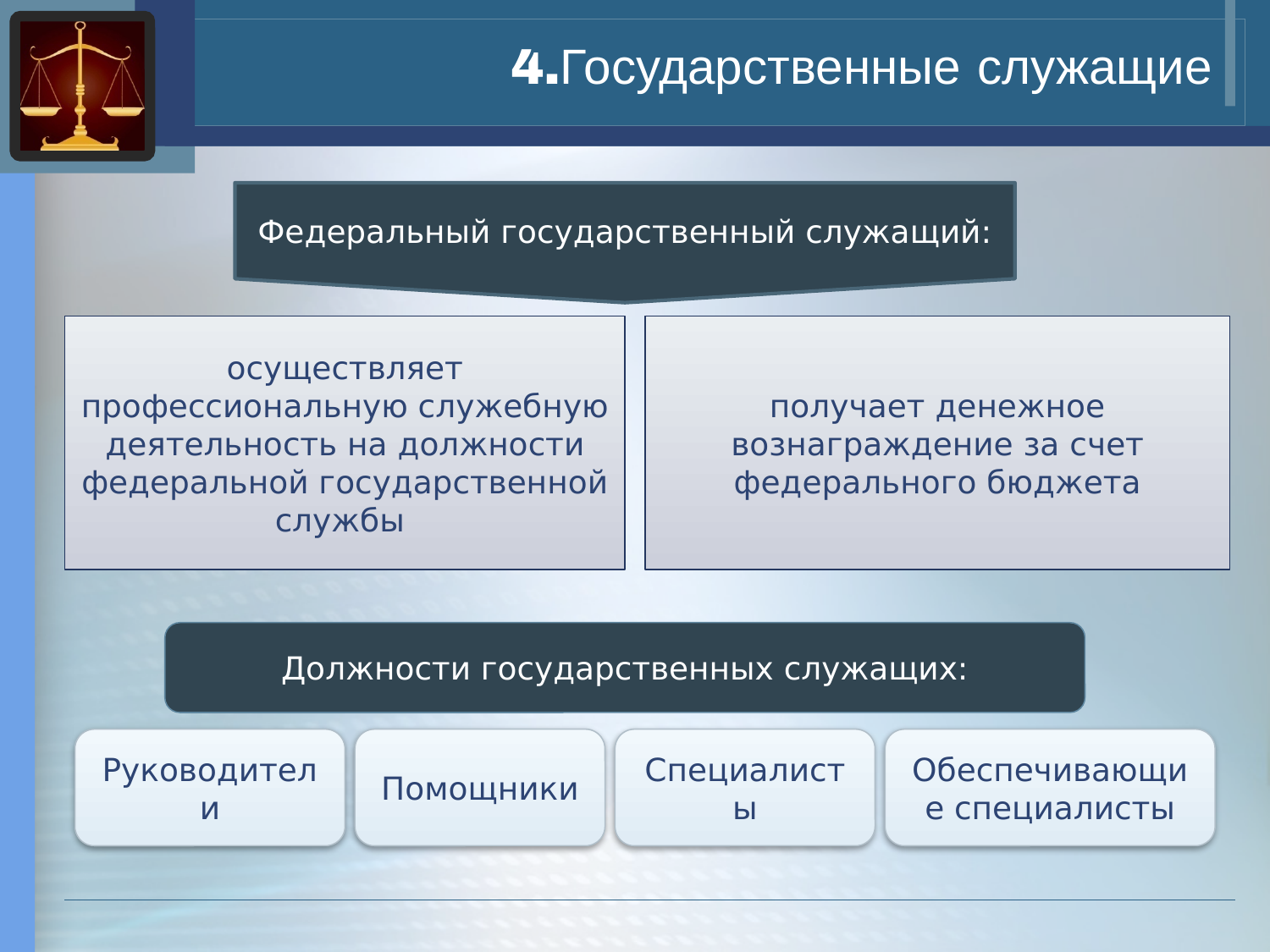

# 4.Государственные служащие
Федеральный государственный служащий:
осуществляет профессиональную служебную деятельность на должности федеральной государственной службы
получает денежное вознаграждение за счет федерального бюджета
Должности государственных служащих:
Руководители
Помощники
Специалисты
Обеспечивающие специалисты
16